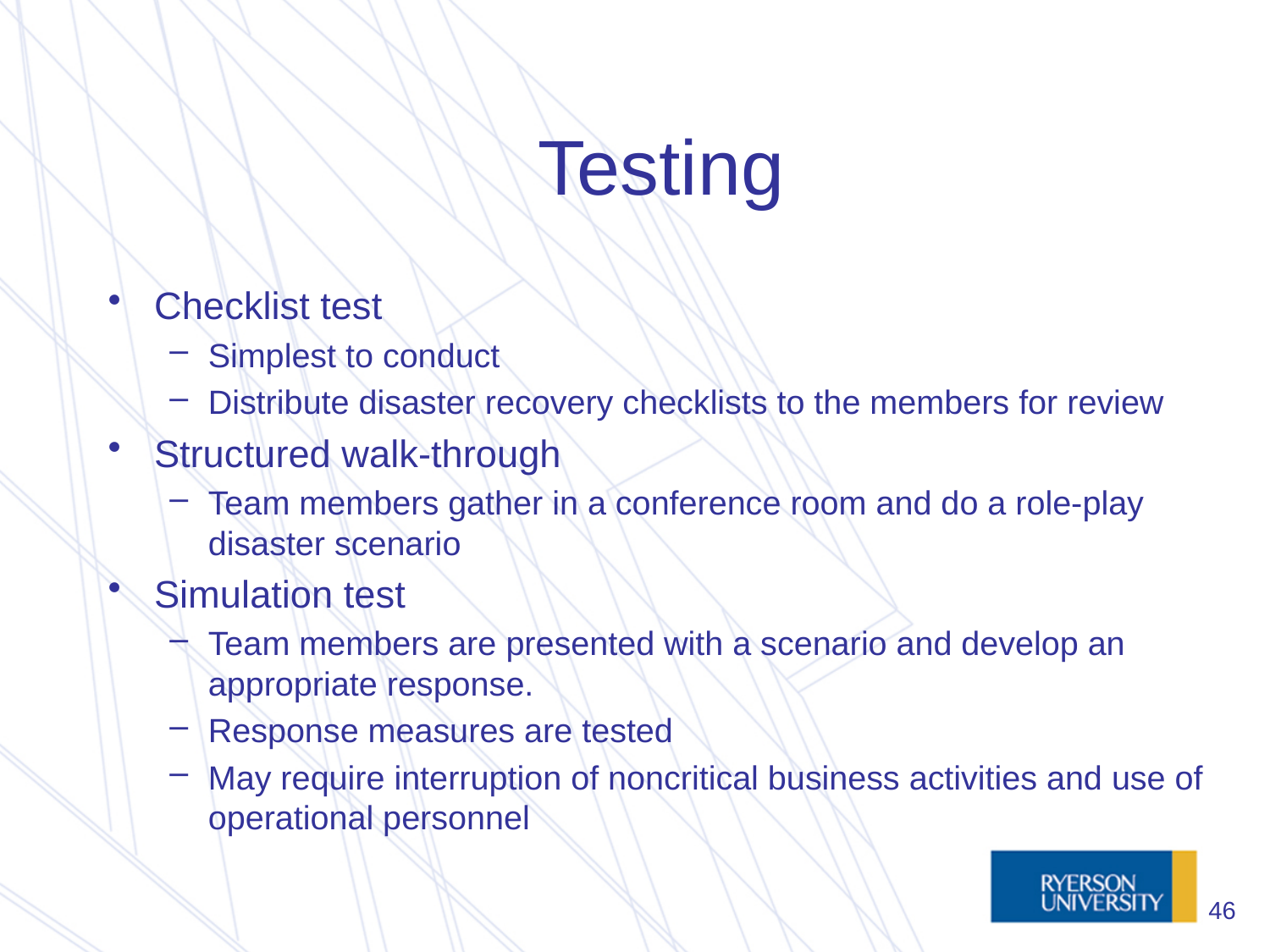

# Testing
Checklist test
Simplest to conduct
Distribute disaster recovery checklists to the members for review
Structured walk-through
Team members gather in a conference room and do a role-play disaster scenario
Simulation test
Team members are presented with a scenario and develop an appropriate response.
Response measures are tested
May require interruption of noncritical business activities and use of operational personnel
46